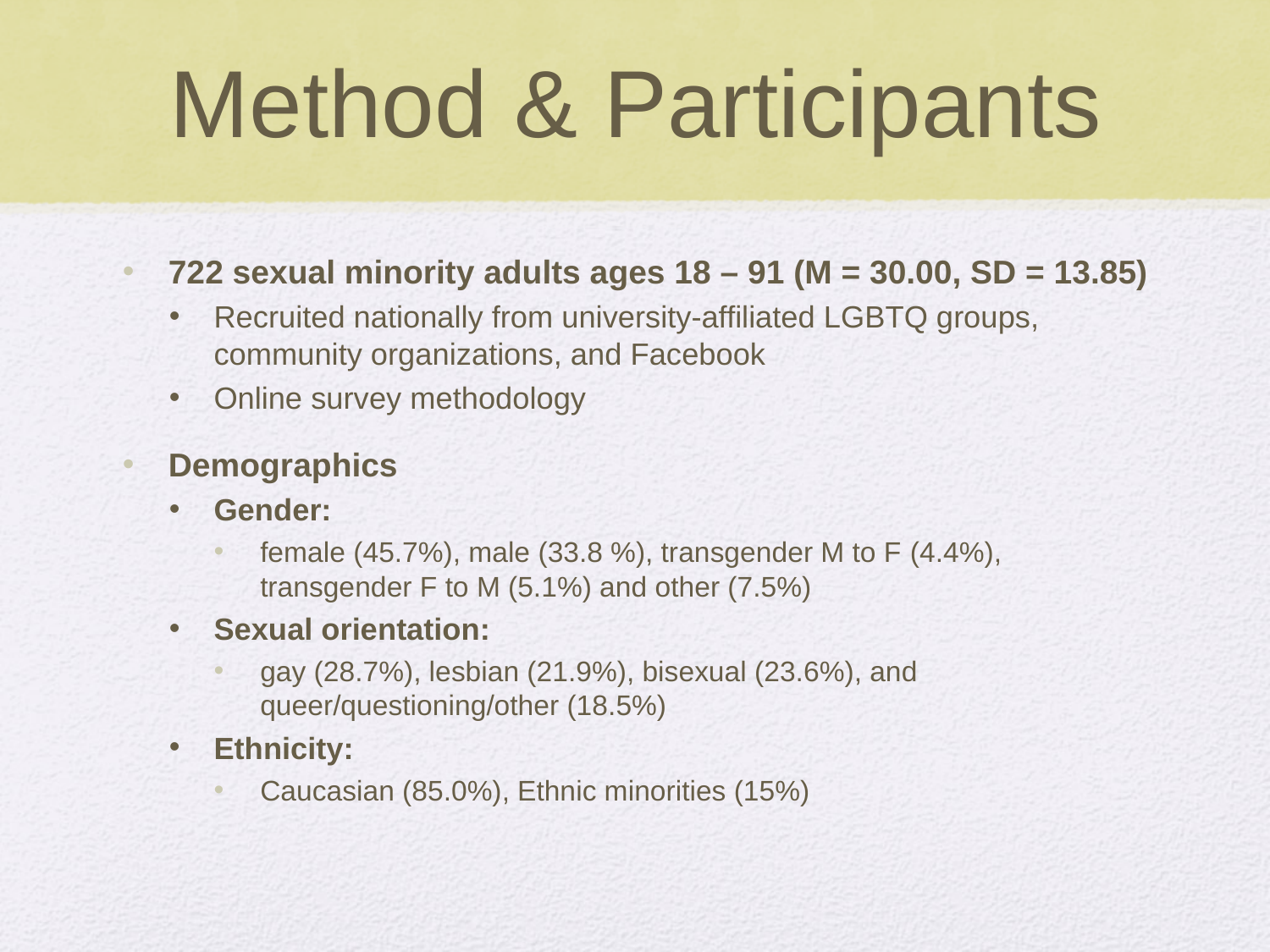

# Method & Participants
722 sexual minority adults ages 18 – 91 (M = 30.00, SD = 13.85)
Recruited nationally from university-affiliated LGBTQ groups, community organizations, and Facebook
Online survey methodology
Demographics
Gender:
female (45.7%), male (33.8 %), transgender M to F (4.4%), transgender F to M (5.1%) and other (7.5%)
Sexual orientation:
gay (28.7%), lesbian (21.9%), bisexual (23.6%), and queer/questioning/other (18.5%)
Ethnicity:
Caucasian (85.0%), Ethnic minorities (15%)